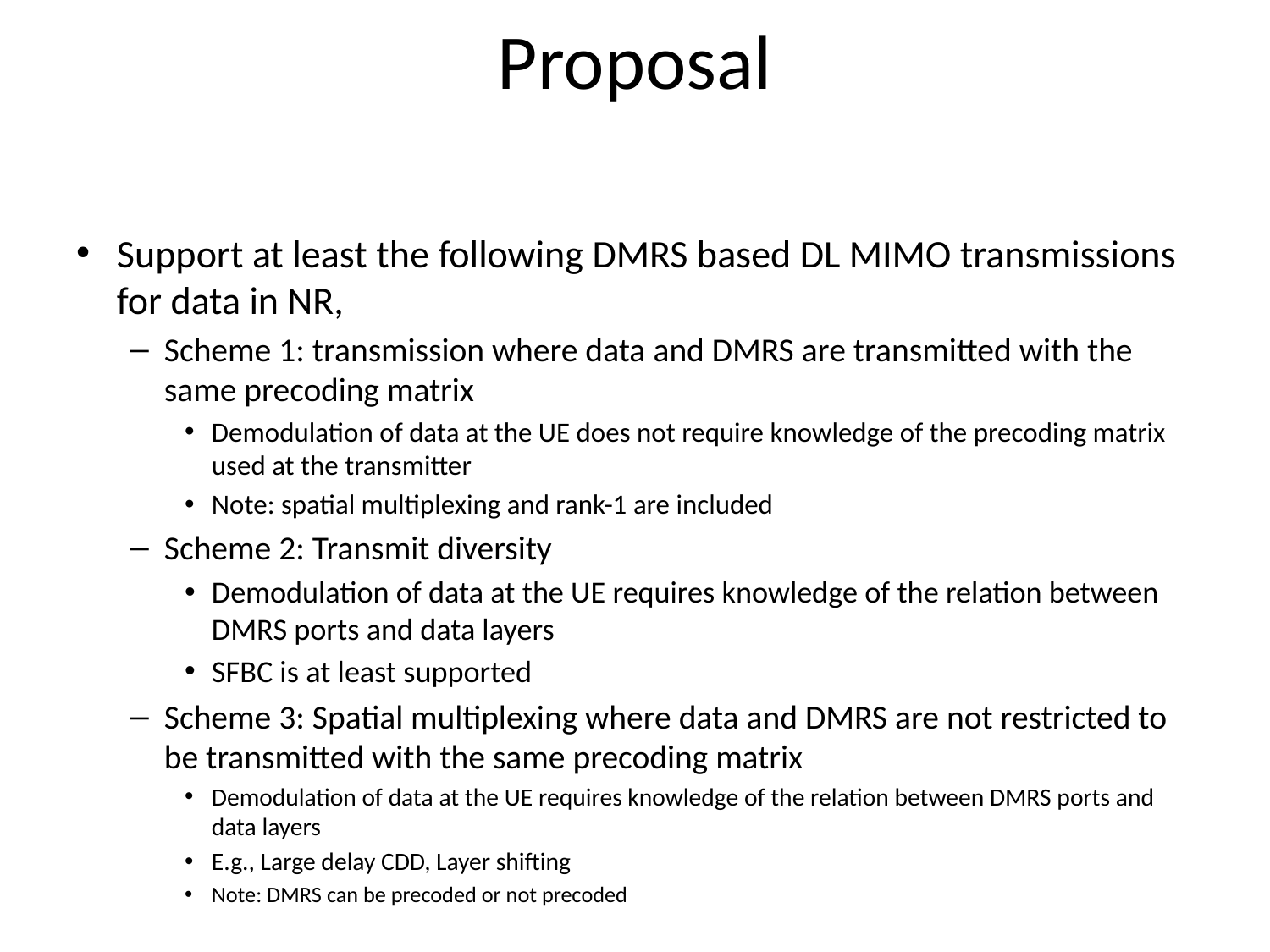

# Proposal
Support at least the following DMRS based DL MIMO transmissions for data in NR,
Scheme 1: transmission where data and DMRS are transmitted with the same precoding matrix
Demodulation of data at the UE does not require knowledge of the precoding matrix used at the transmitter
Note: spatial multiplexing and rank-1 are included
Scheme 2: Transmit diversity
Demodulation of data at the UE requires knowledge of the relation between DMRS ports and data layers
SFBC is at least supported
Scheme 3: Spatial multiplexing where data and DMRS are not restricted to be transmitted with the same precoding matrix
Demodulation of data at the UE requires knowledge of the relation between DMRS ports and data layers
E.g., Large delay CDD, Layer shifting
Note: DMRS can be precoded or not precoded